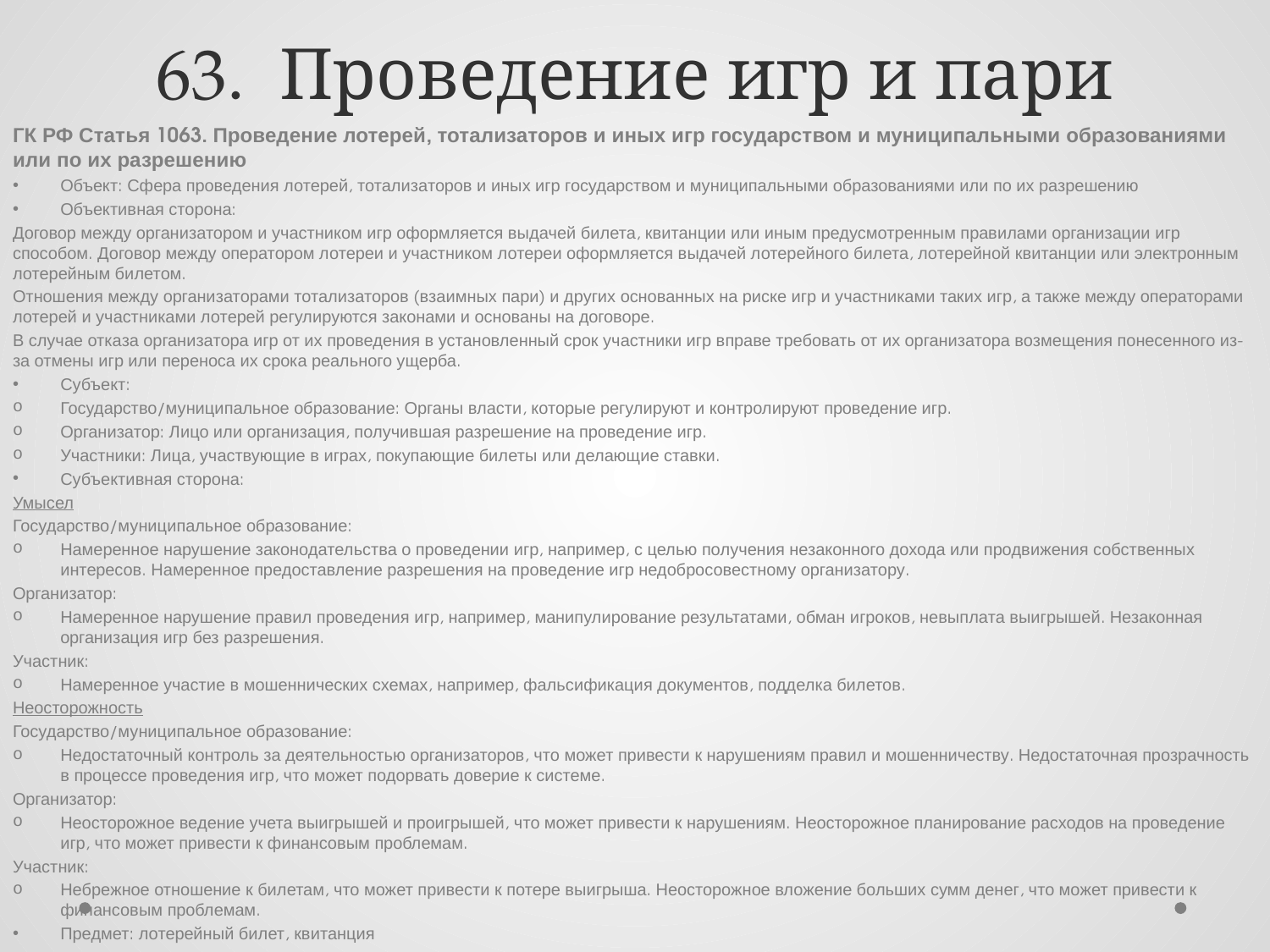

# 63.  Проведение игр и пари
ГК РФ Статья 1063. Проведение лотерей, тотализаторов и иных игр государством и муниципальными образованиями или по их разрешению
Объект: Сфера проведения лотерей, тотализаторов и иных игр государством и муниципальными образованиями или по их разрешению
Объективная сторона:
Договор между организатором и участником игр оформляется выдачей билета, квитанции или иным предусмотренным правилами организации игр способом. Договор между оператором лотереи и участником лотереи оформляется выдачей лотерейного билета, лотерейной квитанции или электронным лотерейным билетом.
Отношения между организаторами тотализаторов (взаимных пари) и других основанных на риске игр и участниками таких игр, а также между операторами лотерей и участниками лотерей регулируются законами и основаны на договоре.
В случае отказа организатора игр от их проведения в установленный срок участники игр вправе требовать от их организатора возмещения понесенного из-за отмены игр или переноса их срока реального ущерба.
Субъект:
Государство/муниципальное образование: Органы власти, которые регулируют и контролируют проведение игр.
Организатор: Лицо или организация, получившая разрешение на проведение игр.
Участники: Лица, участвующие в играх, покупающие билеты или делающие ставки.
Субъективная сторона:
Умысел
Государство/муниципальное образование:
Намеренное нарушение законодательства о проведении игр, например, с целью получения незаконного дохода или продвижения собственных интересов. Намеренное предоставление разрешения на проведение игр недобросовестному организатору.
Организатор:
Намеренное нарушение правил проведения игр, например, манипулирование результатами, обман игроков, невыплата выигрышей. Незаконная организация игр без разрешения.
Участник:
Намеренное участие в мошеннических схемах, например, фальсификация документов, подделка билетов.
Неосторожность
Государство/муниципальное образование:
Недостаточный контроль за деятельностью организаторов, что может привести к нарушениям правил и мошенничеству. Недостаточная прозрачность в процессе проведения игр, что может подорвать доверие к системе.
Организатор:
Неосторожное ведение учета выигрышей и проигрышей, что может привести к нарушениям. Неосторожное планирование расходов на проведение игр, что может привести к финансовым проблемам.
Участник:
Небрежное отношение к билетам, что может привести к потере выигрыша. Неосторожное вложение больших сумм денег, что может привести к финансовым проблемам.
Предмет: лотерейный билет, квитанция